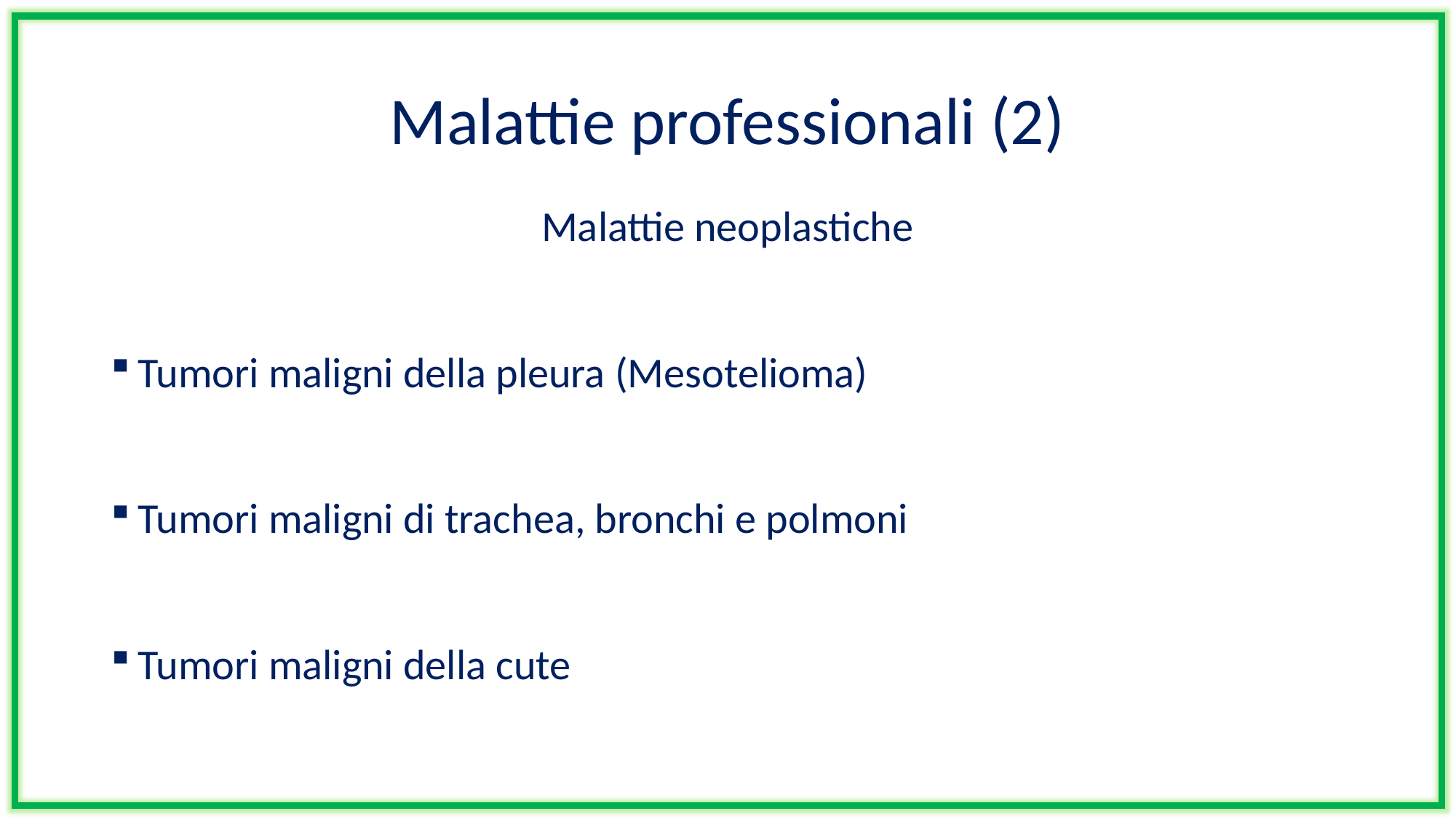

# Malattie professionali (2)
Malattie neoplastiche

Tumori maligni della pleura (Mesotelioma)

Tumori maligni di trachea, bronchi e polmoni

Tumori maligni della cute